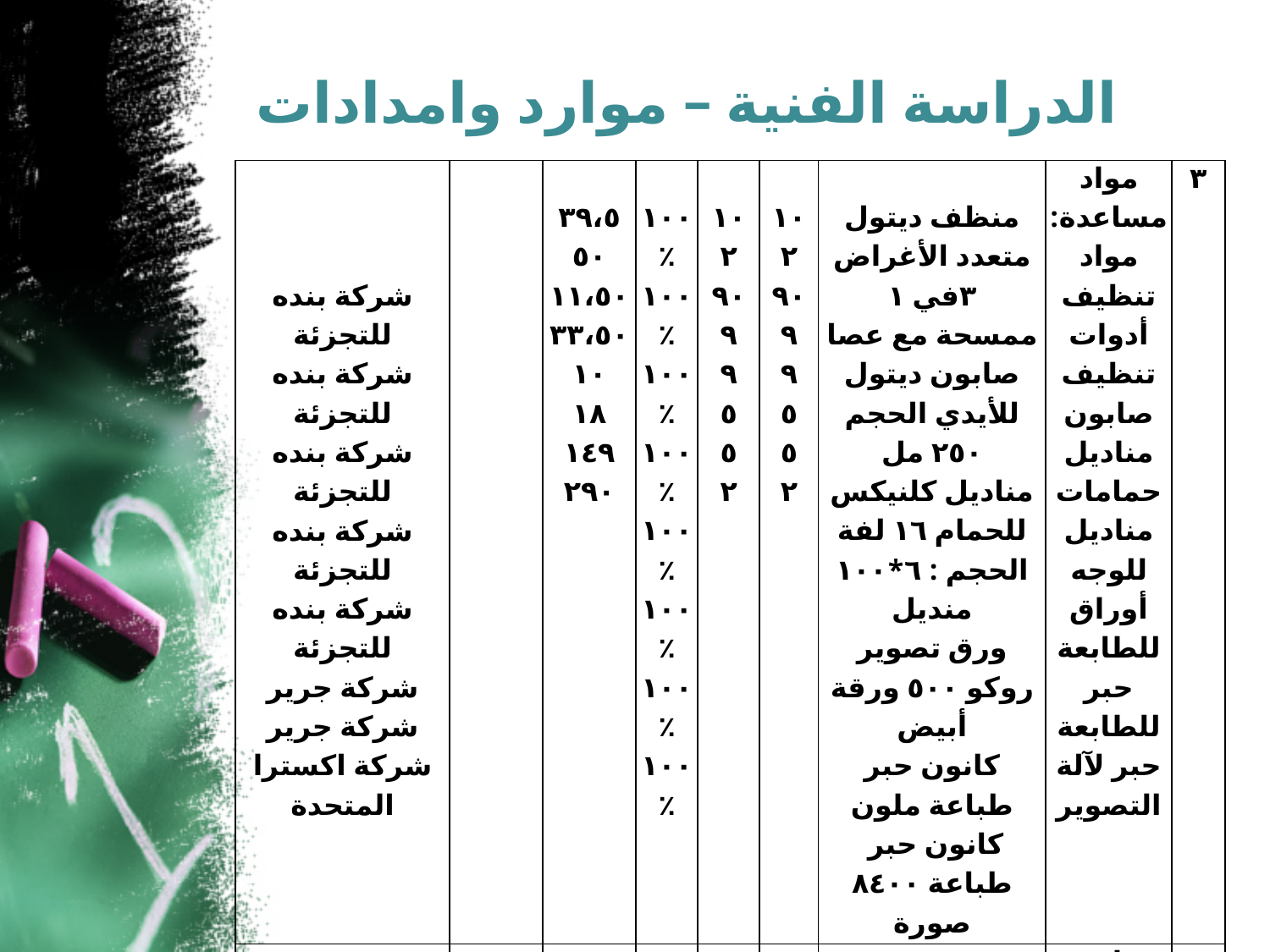

# الدراسة الفنية – موارد وامدادات
| شركة بنده للتجزئة شركة بنده للتجزئة شركة بنده للتجزئة شركة بنده للتجزئة شركة بنده للتجزئة شركة جرير شركة جرير شركة اكسترا المتحدة |  | ٣٩،٥ ٥٠ ١١،٥٠ ٣٣،٥٠ ١٠ ١٨ ١٤٩ ٢٩٠ | ١٠٠٪ ١٠٠٪ ١٠٠٪ ١٠٠٪ ١٠٠٪ ١٠٠٪ ١٠٠٪ ١٠٠٪ | ١٠ ٢ ٩٠ ٩ ٩ ٥ ٥ ٢ | ١٠ ٢ ٩٠ ٩ ٩ ٥ ٥ ٢ | منظف ديتول متعدد الأغراض ٣في ١ ممسحة مع عصا صابون ديتول للأيدي الحجم ٢٥٠ مل مناديل كلنيكس للحمام ١٦ لفة الحجم : ٦\*١٠٠ منديل ورق تصوير روكو ٥٠٠ ورقة أبيض كانون حبر طباعة ملون كانون حبر طباعة ٨٤٠٠ صورة | مواد مساعدة: مواد تنظيف أدوات تنظيف صابون مناديل حمامات مناديل للوجه أوراق للطابعة حبر للطابعة حبر لآلة التصوير | ٣ |
| --- | --- | --- | --- | --- | --- | --- | --- | --- |
| الشركة السعودية للكهرباء شركة المياه الوطنية |  | ١٥٠٠ ١٢٠٠ | ١٠٠٪ ١٠٠٪ | ٩ ٩ | ٩ ٩ |  | منافع: كهرباء ماء | ٤ |